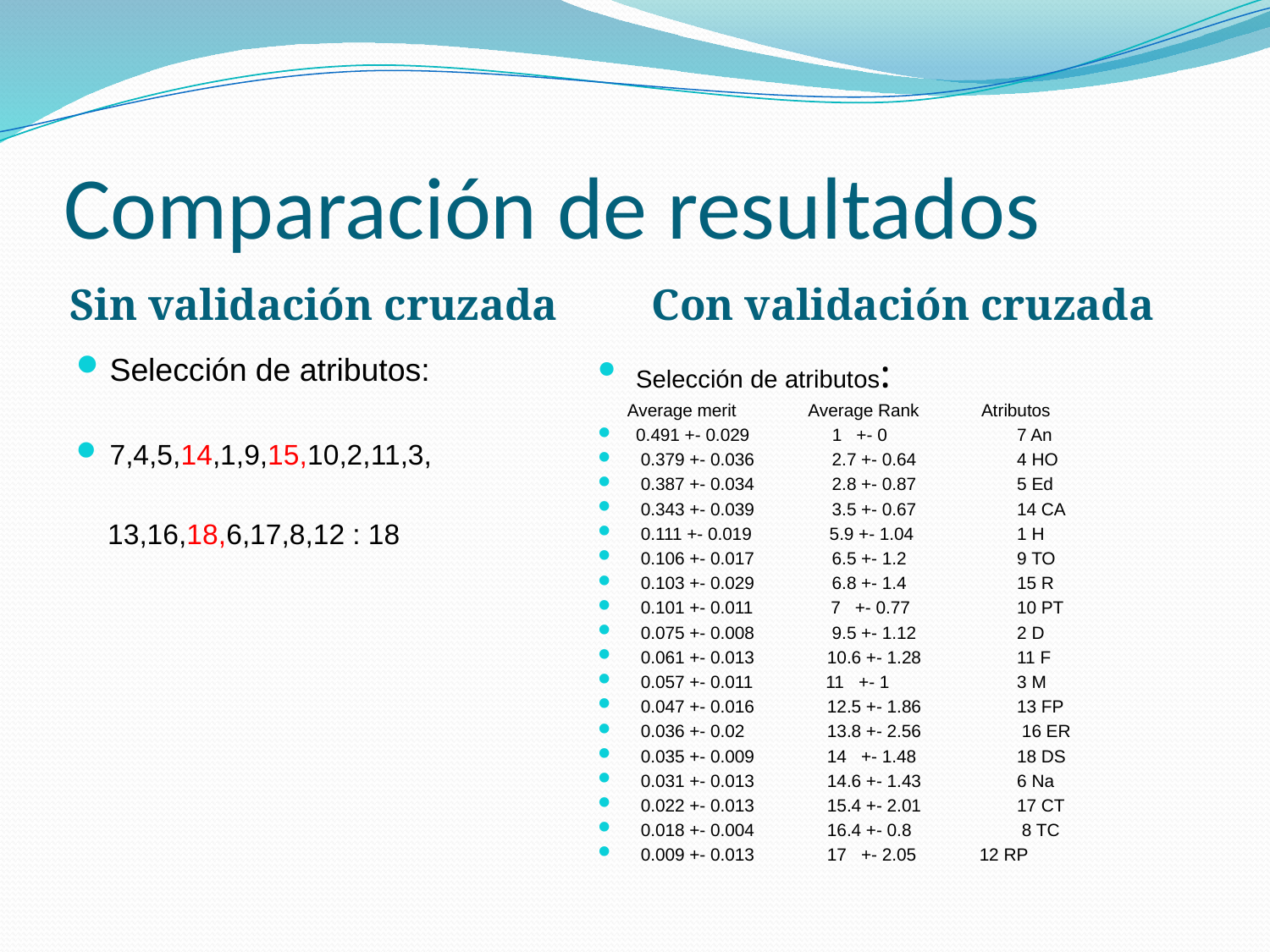

# Comparación de resultados
Sin validación cruzada
Con validación cruzada
Selección de atributos:

7,4,5,14,1,9,15,10,2,11,3,

    13,16,18,6,17,8,12 : 18

Selección de atributos:
      Average merit               Average Rank             Atributos
0.491 +- 0.029                 1   +- 0       	7 An
 0.379 +- 0.036                2.7 +- 0.64    	4 HO
 0.387 +- 0.034                2.8 +- 0.87    	5 Ed
 0.343 +- 0.039                3.5 +- 0.67   	14 CA
 0.111 +- 0.019                5.9 +- 1.04    	1 H
 0.106 +- 0.017                6.5 +- 1.2     	9 TO
 0.103 +- 0.029                6.8 +- 1.4    	15 R
 0.101 +- 0.011                7   +- 0.77   	10 PT
 0.075 +- 0.008                9.5 +- 1.12    	2 D
 0.061 +- 0.013               10.6 +- 1.28   	11 F
 0.057 +- 0.011               11   +- 1       	3 M
 0.047 +- 0.016               12.5 +- 1.86   	13 FP
 0.036 +- 0.02                 13.8 +- 2.56   	 16 ER
 0.035 +- 0.009               14   +- 1.48   	18 DS
 0.031 +- 0.013               14.6 +- 1.43    	6 Na
 0.022 +- 0.013               15.4 +- 2.01   	17 CT
 0.018 +- 0.004               16.4 +- 0.8     	 8 TC
 0.009 +- 0.013               17   +- 2.05             12 RP